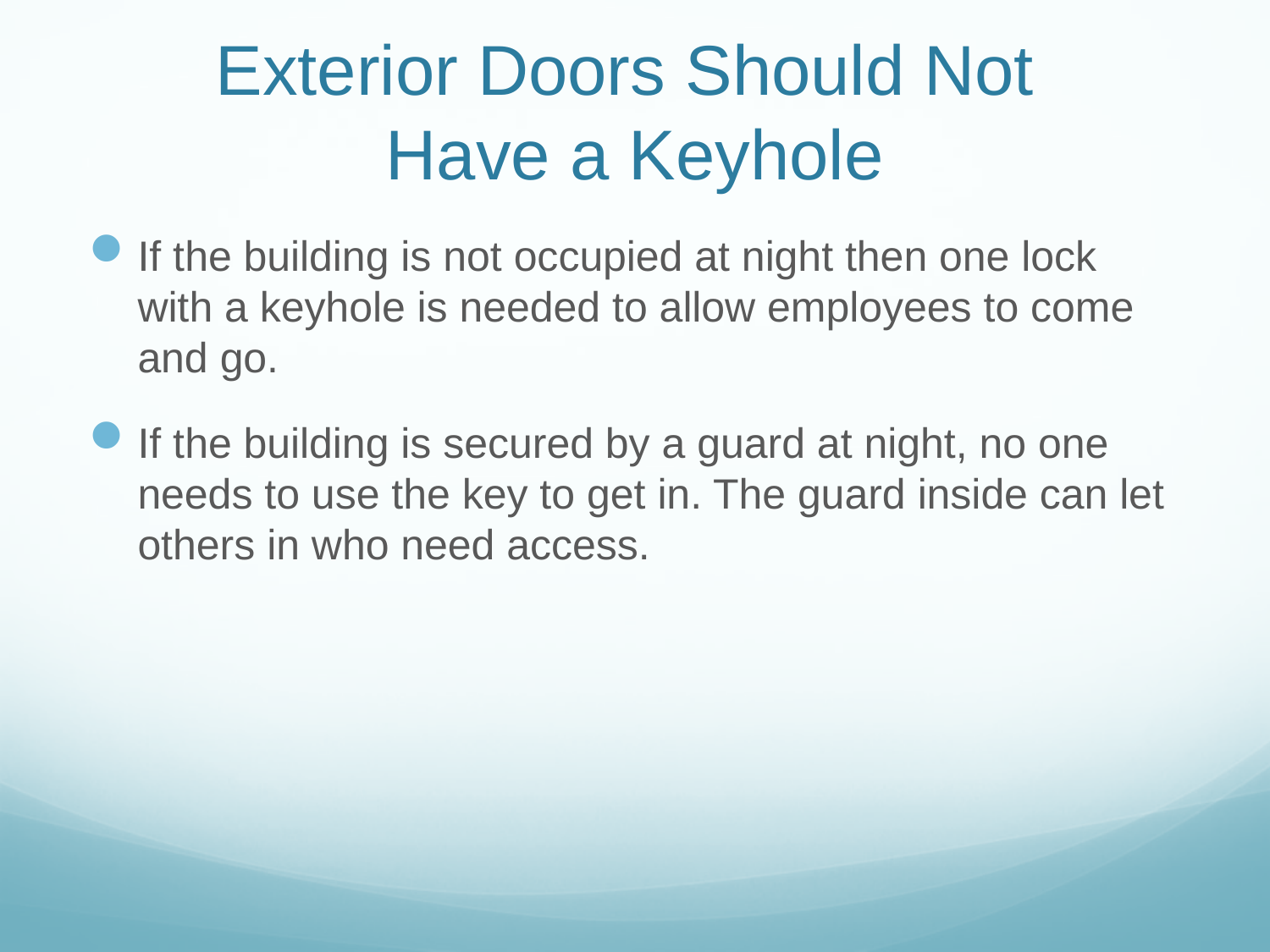

# Exterior Doors Should Not Have a Keyhole
If the building is not occupied at night then one lock with a keyhole is needed to allow employees to come and go.
If the building is secured by a guard at night, no one needs to use the key to get in. The guard inside can let others in who need access.